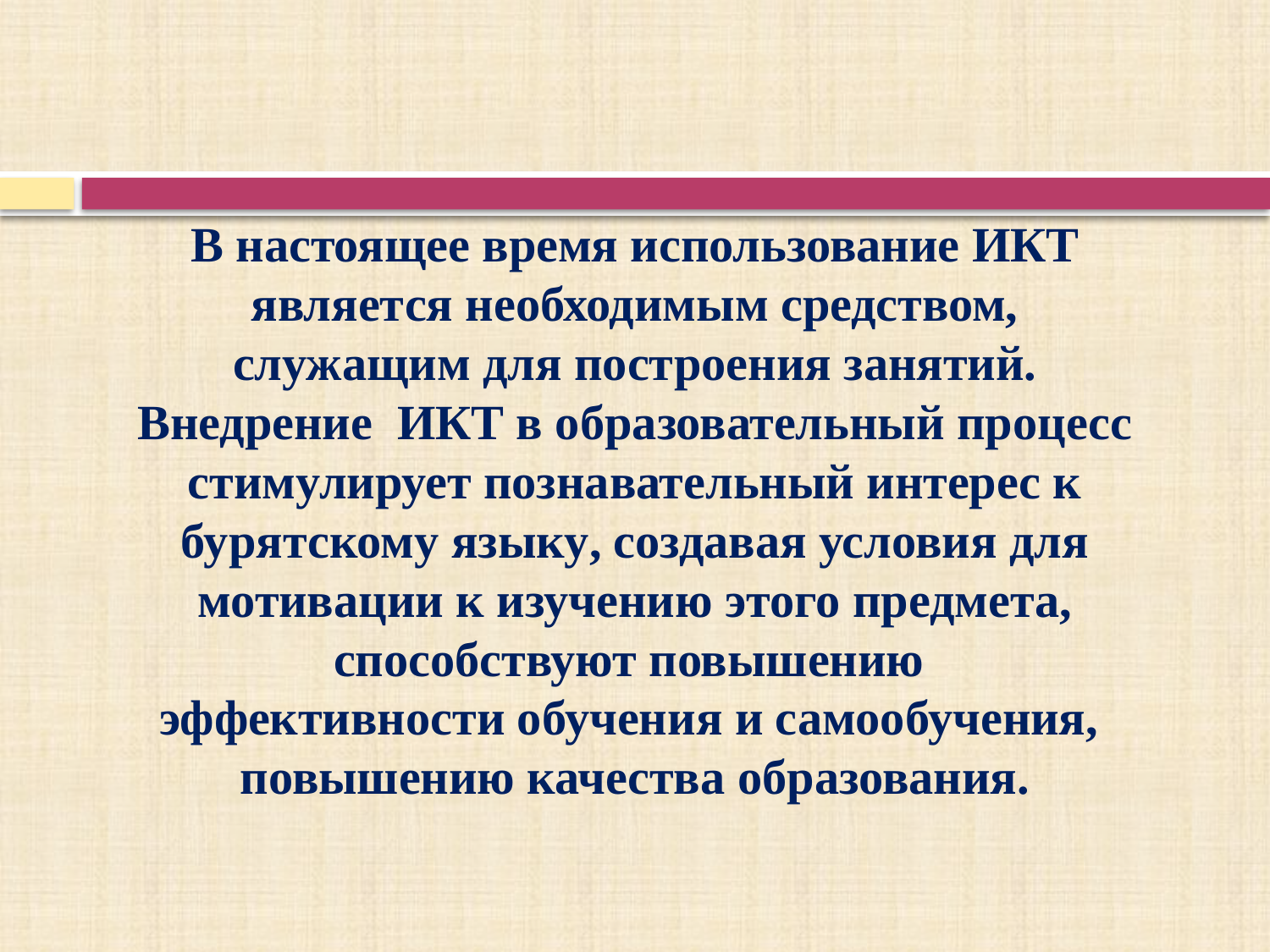

В настоящее время использование ИКТ является необходимым средством, служащим для построения занятий. Внедрение  ИКТ в образовательный процесс стимулирует познавательный интерес к бурятскому языку, создавая условия для мотивации к изучению этого предмета, способствуют повышению  эффективности обучения и самообучения,  повышению качества образования.